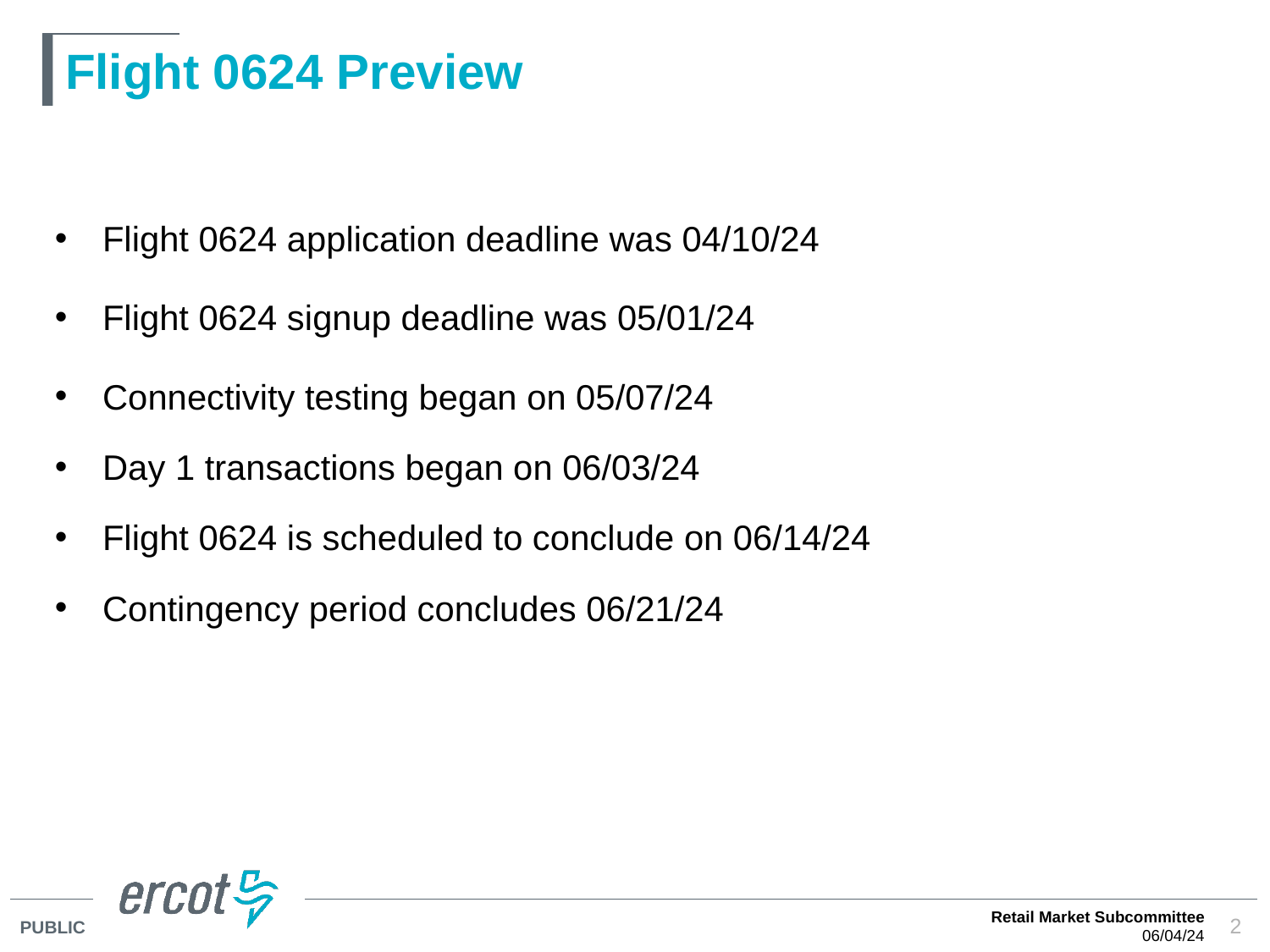

# Flight 0624 Preview
Flight 0624 application deadline was 04/10/24
Flight 0624 signup deadline was 05/01/24
Connectivity testing began on 05/07/24
Day 1 transactions began on 06/03/24
Flight 0624 is scheduled to conclude on 06/14/24
Contingency period concludes 06/21/24
Retail Market Subcommittee
06/04/24
2